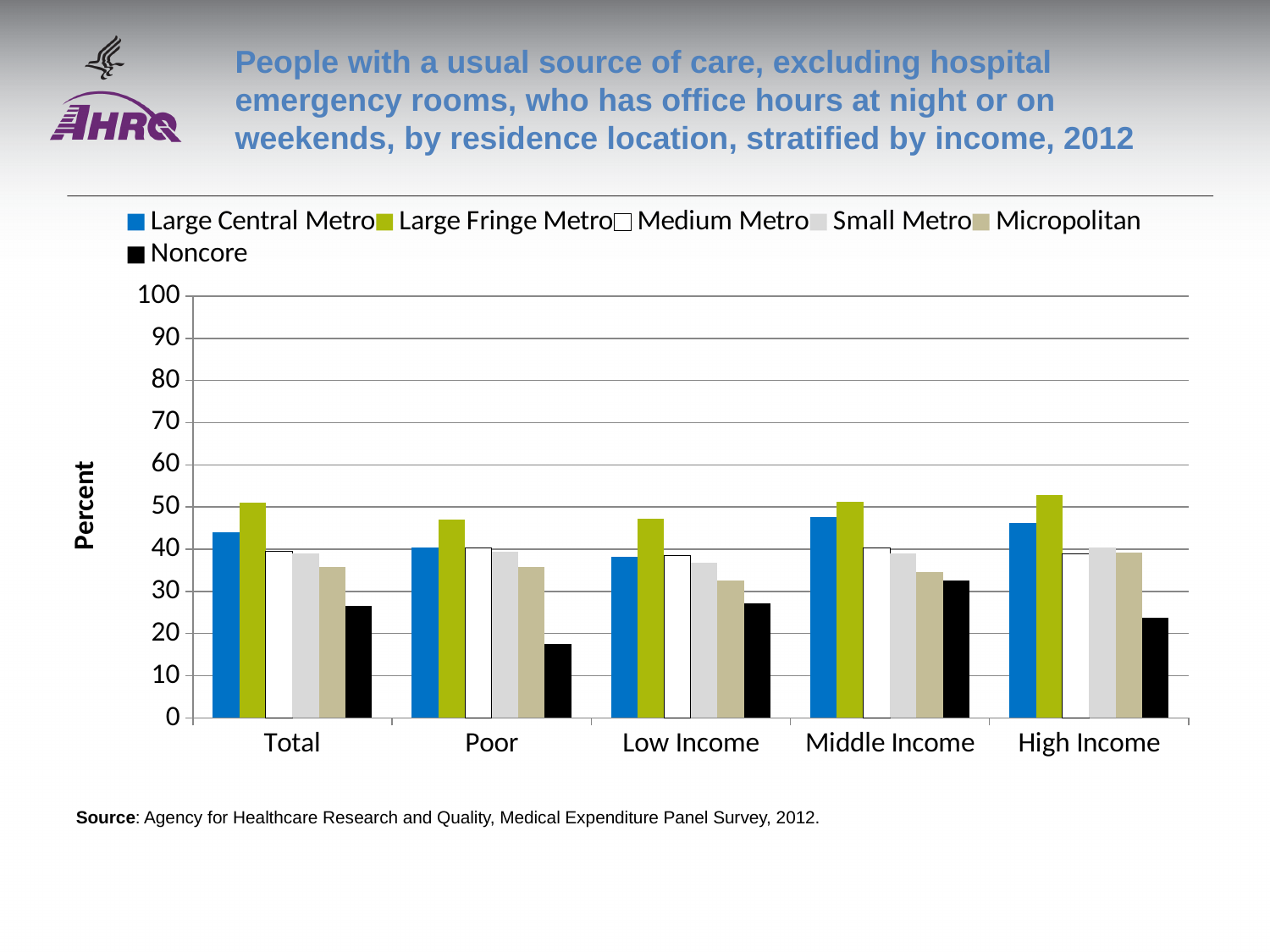

# People with a usual source of care, excluding hospital emergency rooms, who has office hours at night or on weekends, by residence location, stratified by income, 2012

### Chart

| Category | Large Central Metro | Large Fringe Metro | Medium Metro | Small Metro | Micropolitan | Noncore |
|---|---|---|---|---|---|---|
| Total | 44.1 | 51.0 | 39.5 | 39.0 | 35.7 | 26.5 |
| Poor | 40.4 | 47.1 | 40.30000000000001 | 39.4 | 35.80000000000001 | 17.5 |
| Low Income | 38.1 | 47.2 | 38.4 | 36.7 | 32.5 | 27.2 |
| Middle Income | 47.7 | 51.2 | 40.4 | 39.0 | 34.5 | 32.5 |
| High Income | 46.3 | 52.8 | 38.9 | 40.30000000000001 | 39.1 | 23.8 |
Source: Agency for Healthcare Research and Quality, Medical Expenditure Panel Survey, 2012.